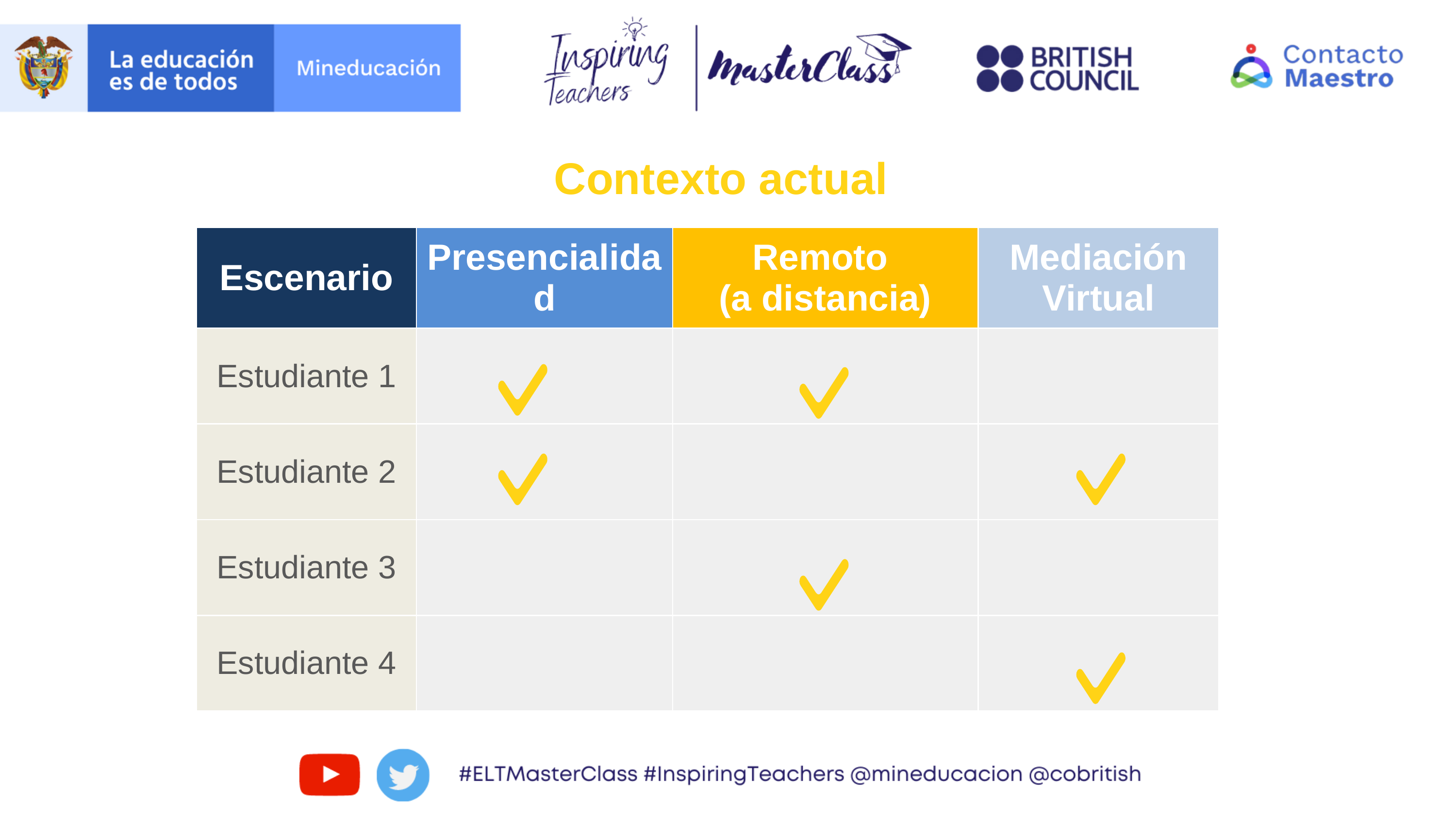

Contexto actual
| Escenario | Presencialidad | Remoto (a distancia) | Mediación Virtual |
| --- | --- | --- | --- |
| Estudiante 1 |  |  |  |
| Estudiante 2 |  |  |  |
| Estudiante 3 |  |  |  |
| Estudiante 4 |  |  |  |